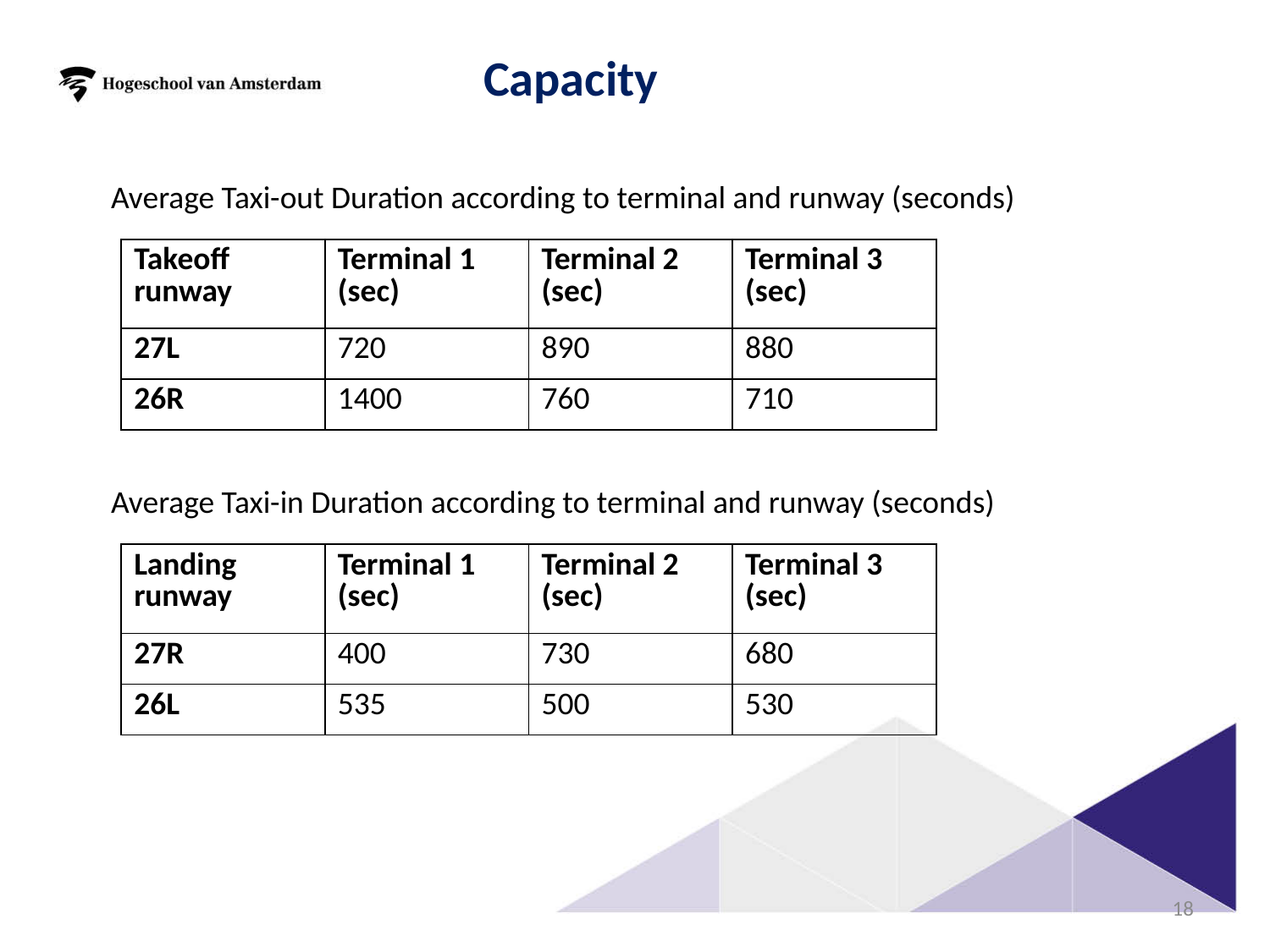

Capacity
Average Taxi-out Duration according to terminal and runway (seconds)
| Takeoff runway | Terminal 1 (sec) | Terminal 2 (sec) | Terminal 3 (sec) |
| --- | --- | --- | --- |
| 27L | 720 | 890 | 880 |
| 26R | 1400 | 760 | 710 |
Average Taxi-in Duration according to terminal and runway (seconds)
| Landing runway | Terminal 1 (sec) | Terminal 2 (sec) | Terminal 3 (sec) |
| --- | --- | --- | --- |
| 27R | 400 | 730 | 680 |
| 26L | 535 | 500 | 530 |
18